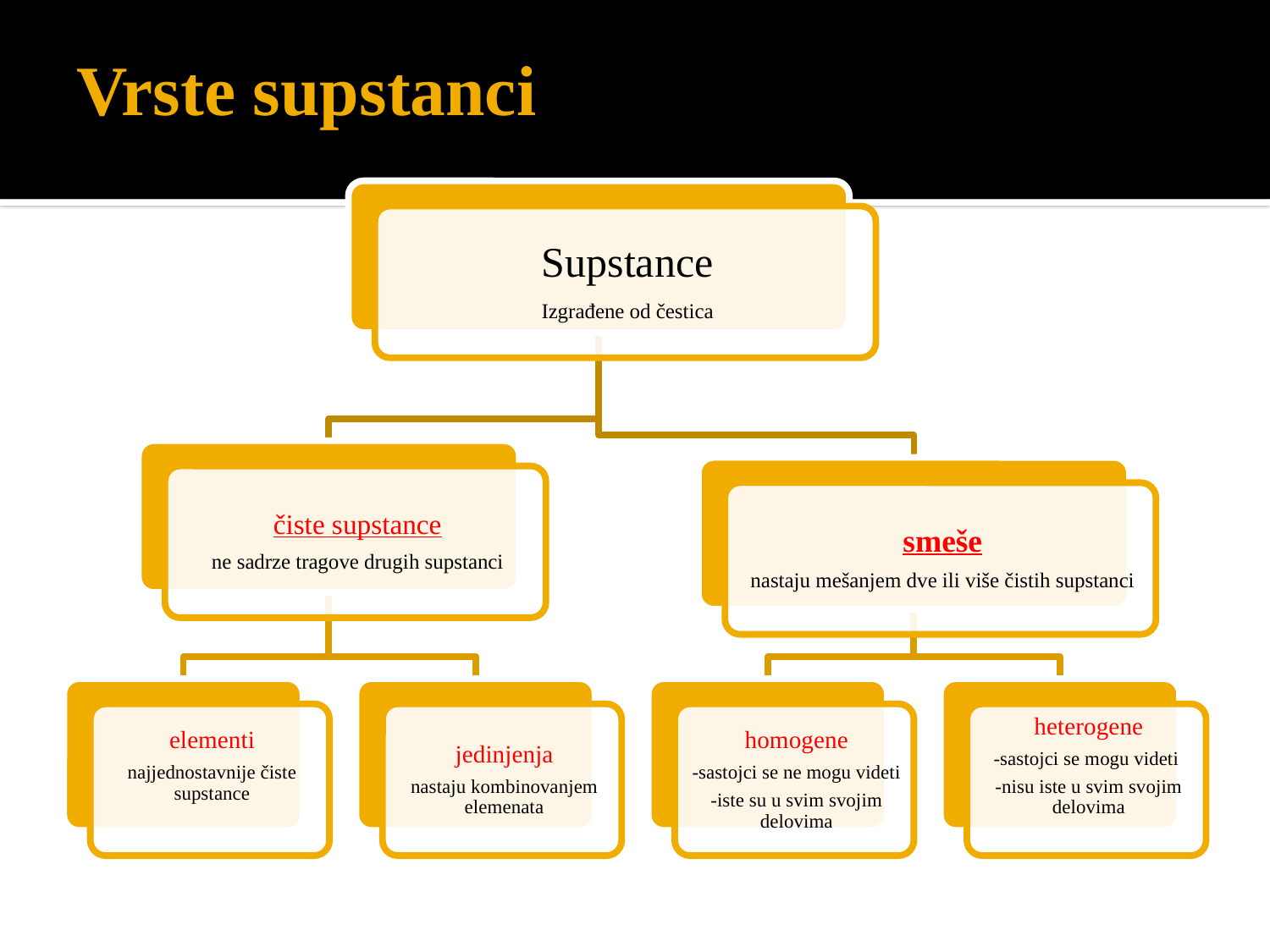

# Vrste supstanci
Supstance
Izgrađene od čestica
čiste supstance
ne sadrze tragove drugih supstanci
elementi
najjednostavnije čiste supstance

jedinjenja
nastaju kombinovanjem elemenata
smeše
nastaju mešanjem dve ili više čistih supstanci
homogene
-sastojci se ne mogu videti
-iste su u svim svojim delovima
heterogene
-sastojci se mogu videti
-nisu iste u svim svojim delovima